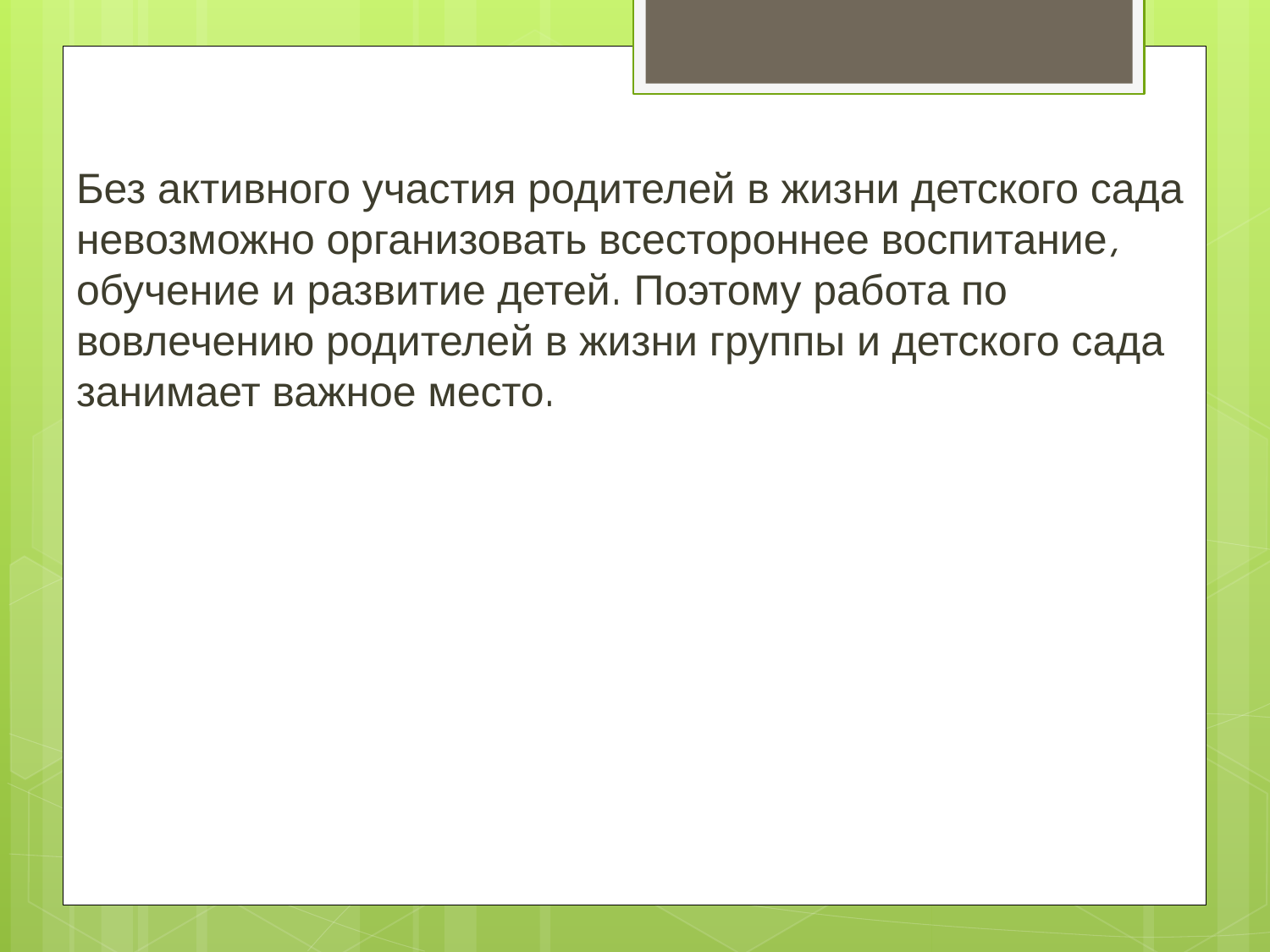

Без активного участия родителей в жизни детского сада невозможно организовать всестороннее воспитание, обучение и развитие детей. Поэтому работа по вовлечению родителей в жизни группы и детского сада занимает важное место.